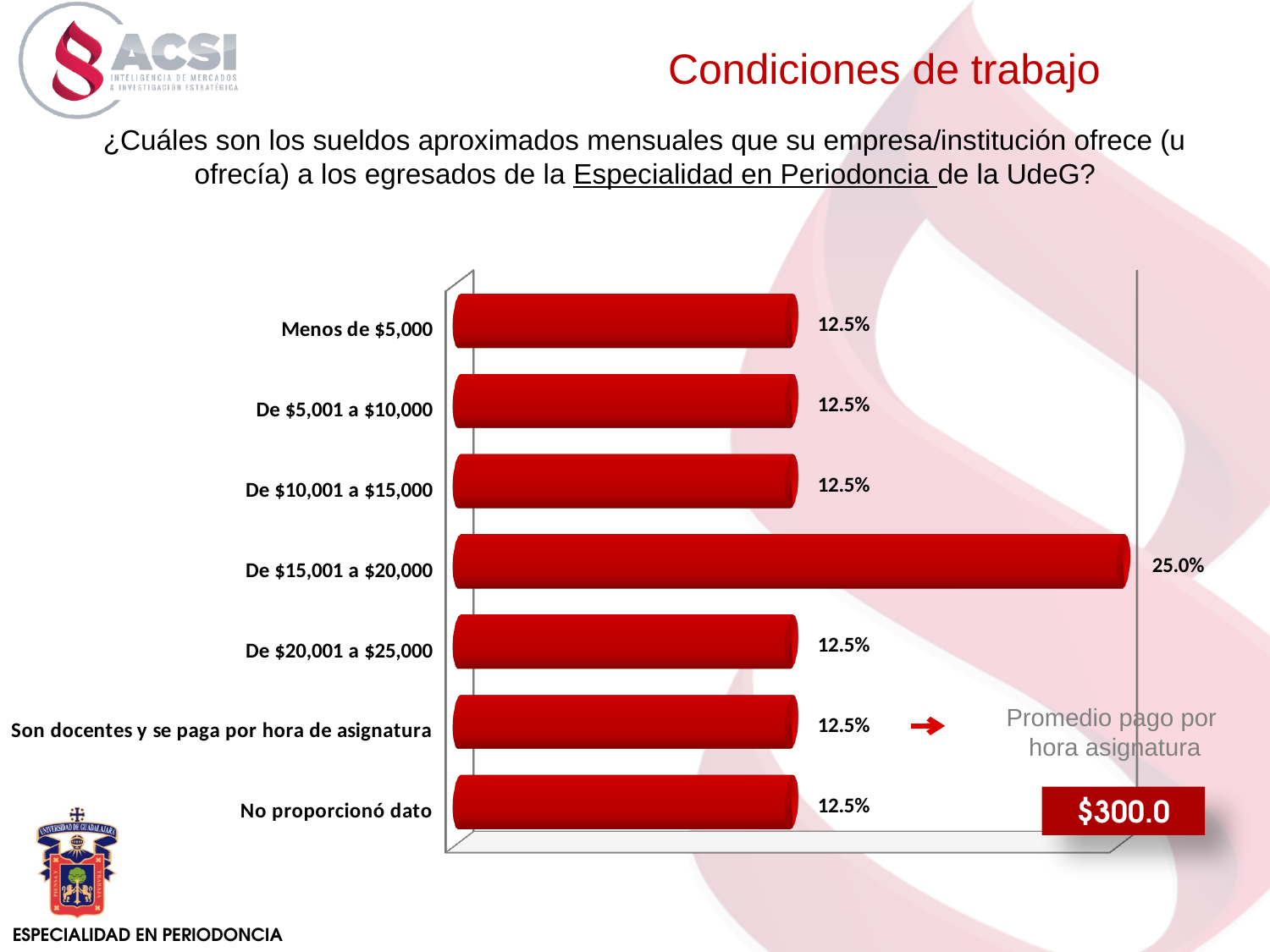

Condiciones de trabajo
¿Cuáles son los sueldos aproximados mensuales que su empresa/institución ofrece (u ofrecía) a los egresados de la Especialidad en Periodoncia de la UdeG?

[unsupported chart]

Promedio pago por
hora asignatura
$300.0